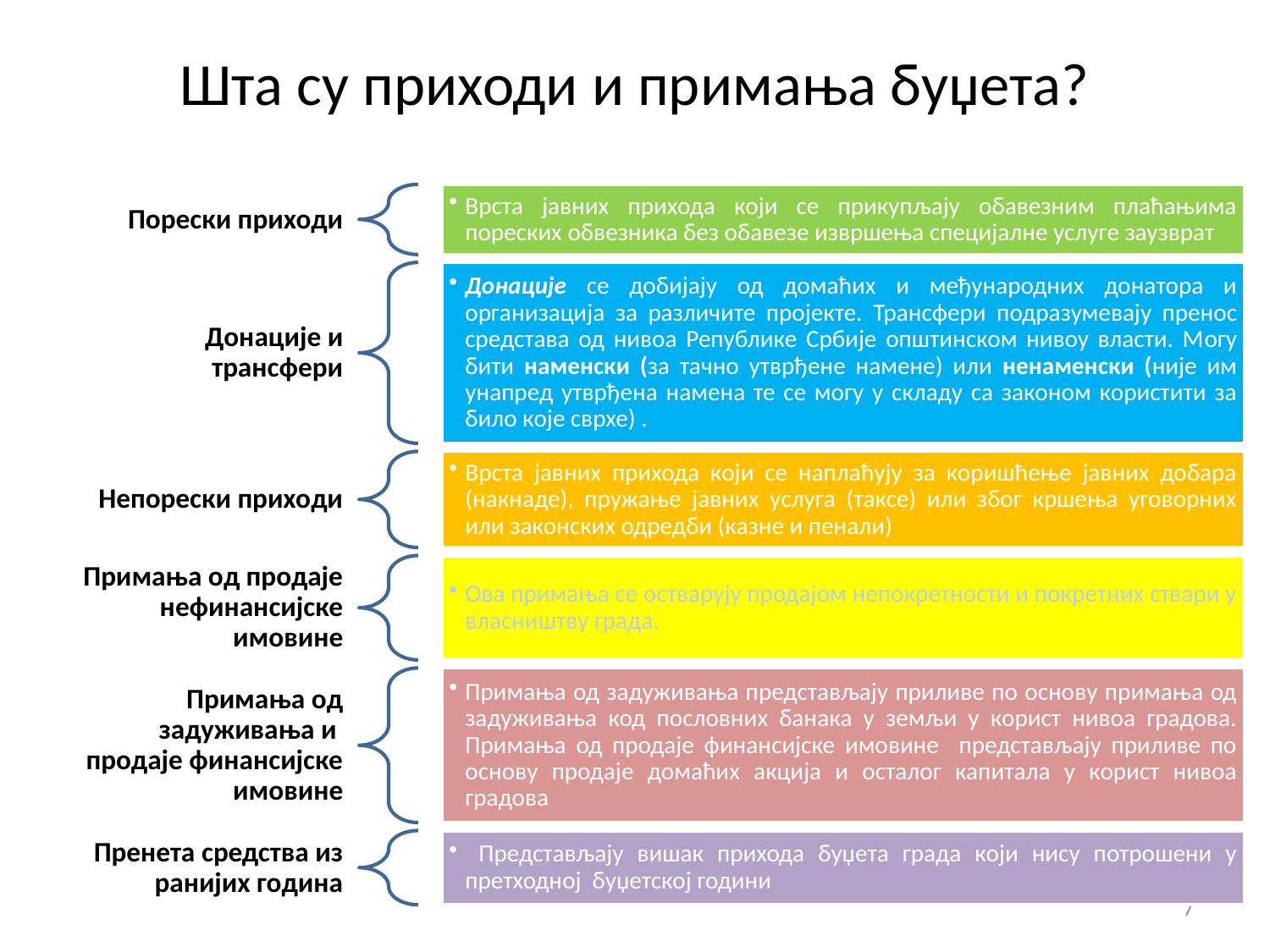

# Шта су приходи и примања буџета?
Порески приходи
Врста јавних прихода који се прикупљају обавезним плаћањима пореских обвезника без обавезе извршења специјалне услуге заузврат
Донације и трансфери
Донације се добијају од домаћих и међународних донатора и организација за различите пројекте. Трансфери подразумевају пренос средстава од нивоа Републике Србије општинском нивоу власти. Могу бити наменски (за тачно утврђене намене) или ненаменски (није им унапред утврђена намена те се могу у складу са законом користити за било које сврхе) .
Непорески приходи
Врста јавних прихода који се наплаћују за коришћење јавних добара (накнаде), пружање јавних услуга (таксе) или због кршења уговорних или законских одредби (казне и пенали)
Примања од продаје нефинансијске имовине
Ова примања се остварују продајом непокретности и покретних ствари у власништву града.
Примања од задуживања и  продаје финансијске имовине
Примања од задуживања представљају приливе по основу примања од задуживања код пословних банака у земљи у корист нивоа градова. Примања од продаје финансијске имовине  представљају приливе по основу продаје домаћих акција и осталог капитала у корист нивоа градова
Пренета средства из ранијих година
 Представљају вишак прихода буџета града који нису потрошени у претходној  буџетској години
7